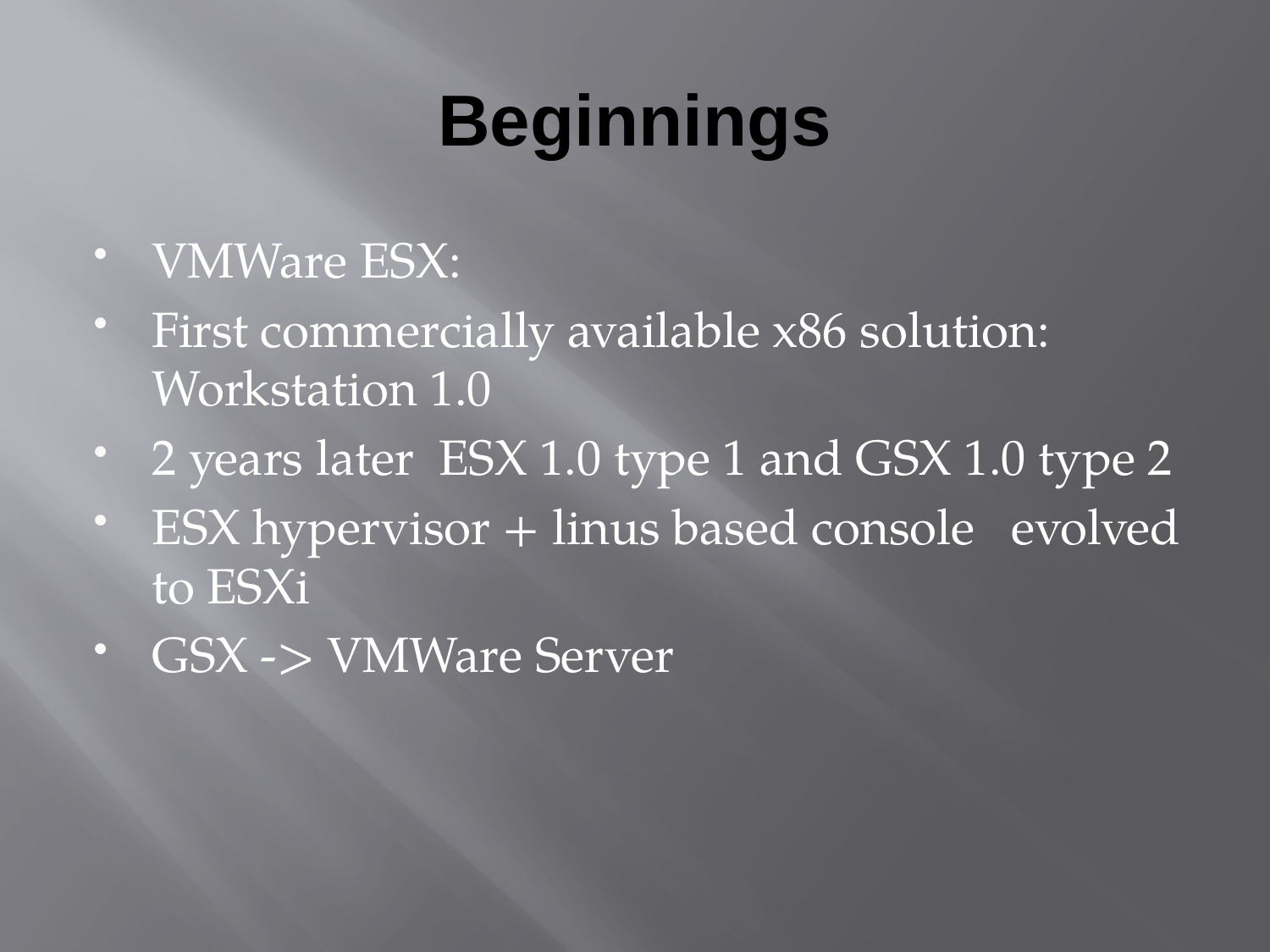

# Beginnings
VMWare ESX:
First commercially available x86 solution: Workstation 1.0
2 years later  ESX 1.0 type 1 and GSX 1.0 type 2
ESX hypervisor + linus based console   evolved to ESXi
GSX -> VMWare Server